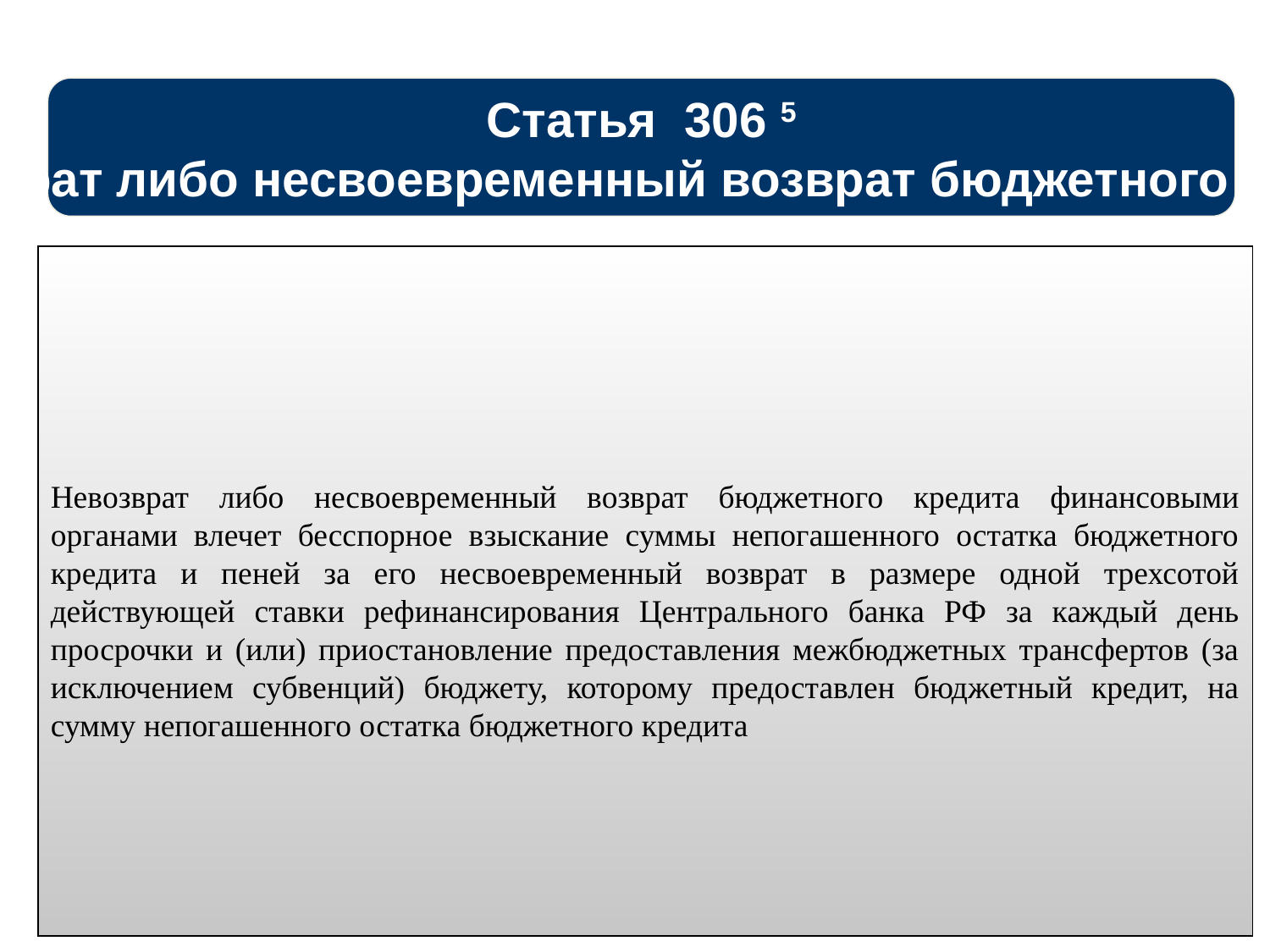

Статья  306 5
Невозврат либо несвоевременный возврат бюджетного кредита

Невозврат либо несвоевременный возврат бюджетного кредита финансовыми органами влечет бесспорное взыскание суммы непогашенного остатка бюджетного кредита и пеней за его несвоевременный возврат в размере одной трехсотой действующей ставки рефинансирования Центрального банка РФ за каждый день просрочки и (или) приостановление предоставления межбюджетных трансфертов (за исключением субвенций) бюджету, которому предоставлен бюджетный кредит, на сумму непогашенного остатка бюджетного кредита